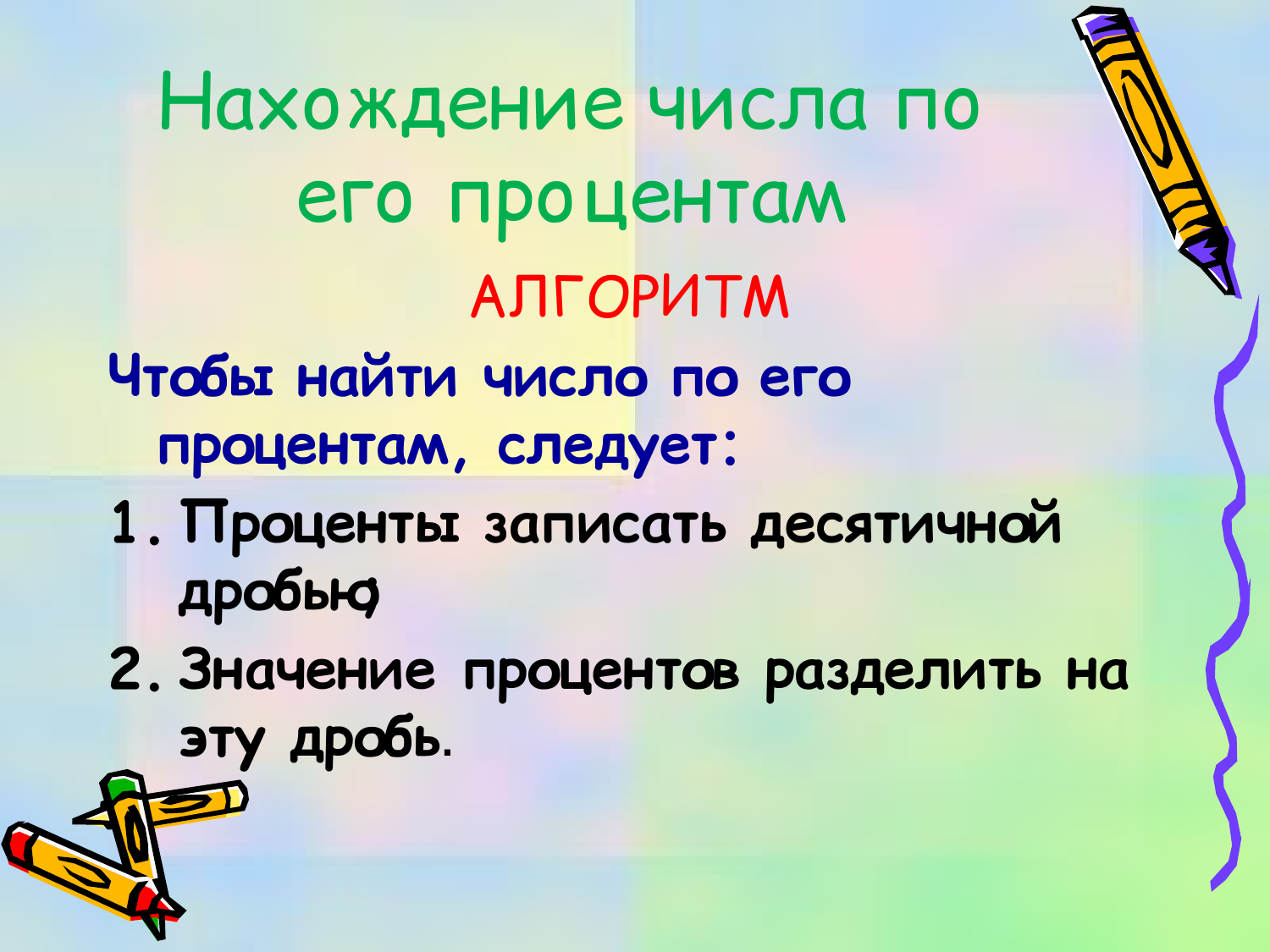

# Нахождение числа по его процентам
АЛГОРИТМ
Чтобы найти число по его процентам, следует:
Проценты записать десятичной дробью;
Значение процентов разделить на эту дробь.